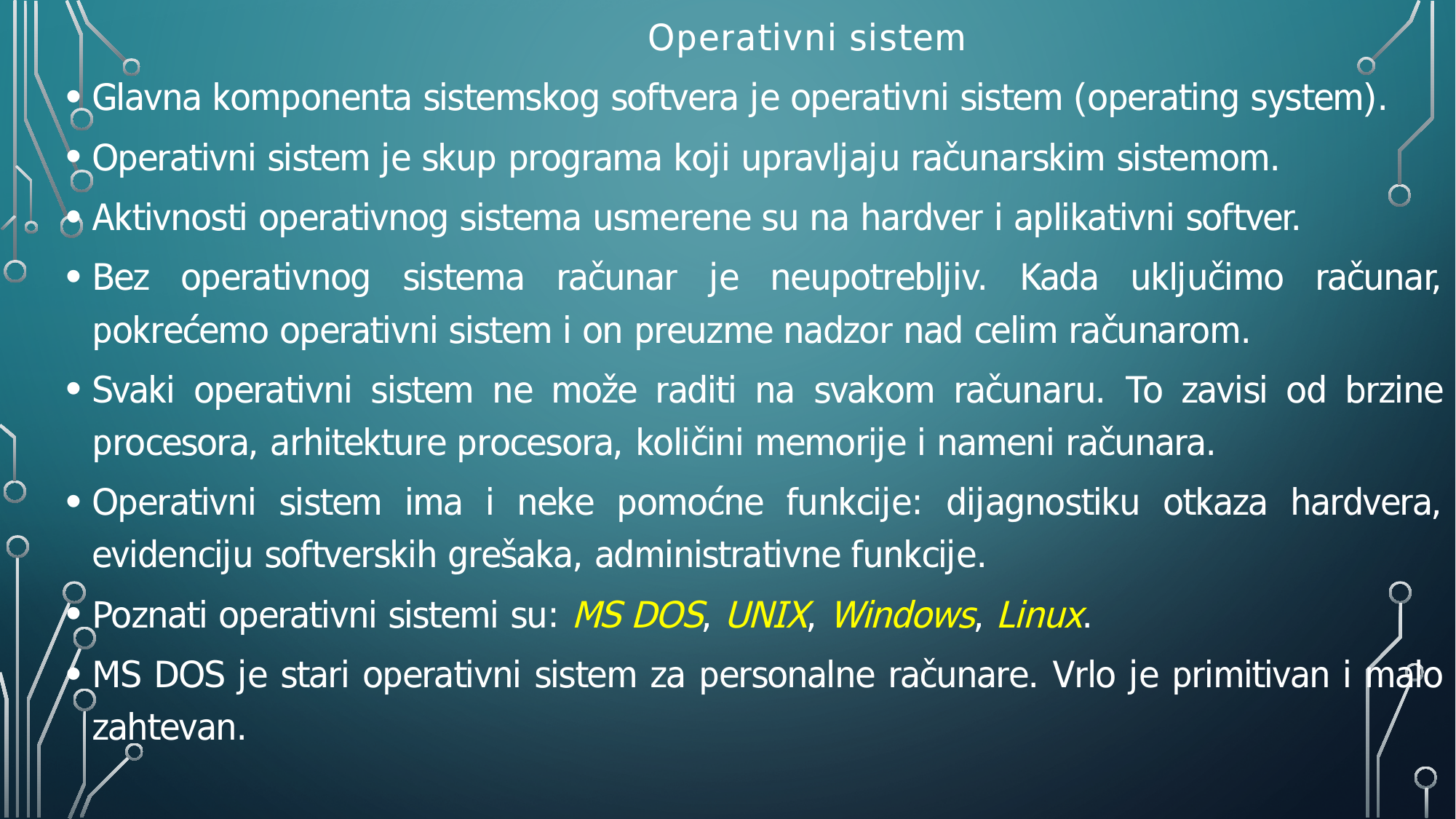

Operativni sistem
Glavna komponenta sistemskog softvera je operativni sistem (operating system).
Operativni sistem je skup programa koji upravljaju računarskim sistemom.
Aktivnosti operativnog sistema usmerene su na hardver i aplikativni softver.
Bez operativnog sistema računar je neupotrebljiv. Kada uključimo računar, pokrećemo operativni sistem i on preuzme nadzor nad celim računarom.
Svaki operativni sistem ne može raditi na svakom računaru. To zavisi od brzine procesora, arhitekture procesora, količini memorije i nameni računara.
Operativni sistem ima i neke pomoćne funkcije: dijagnostiku otkaza hardvera, evidenciju softverskih grešaka, administrativne funkcije.
Poznati operativni sistemi su: MS DOS, UNIX, Windows, Linux.
MS DOS je stari operativni sistem za personalne računare. Vrlo je primitivan i malo zahtevan.